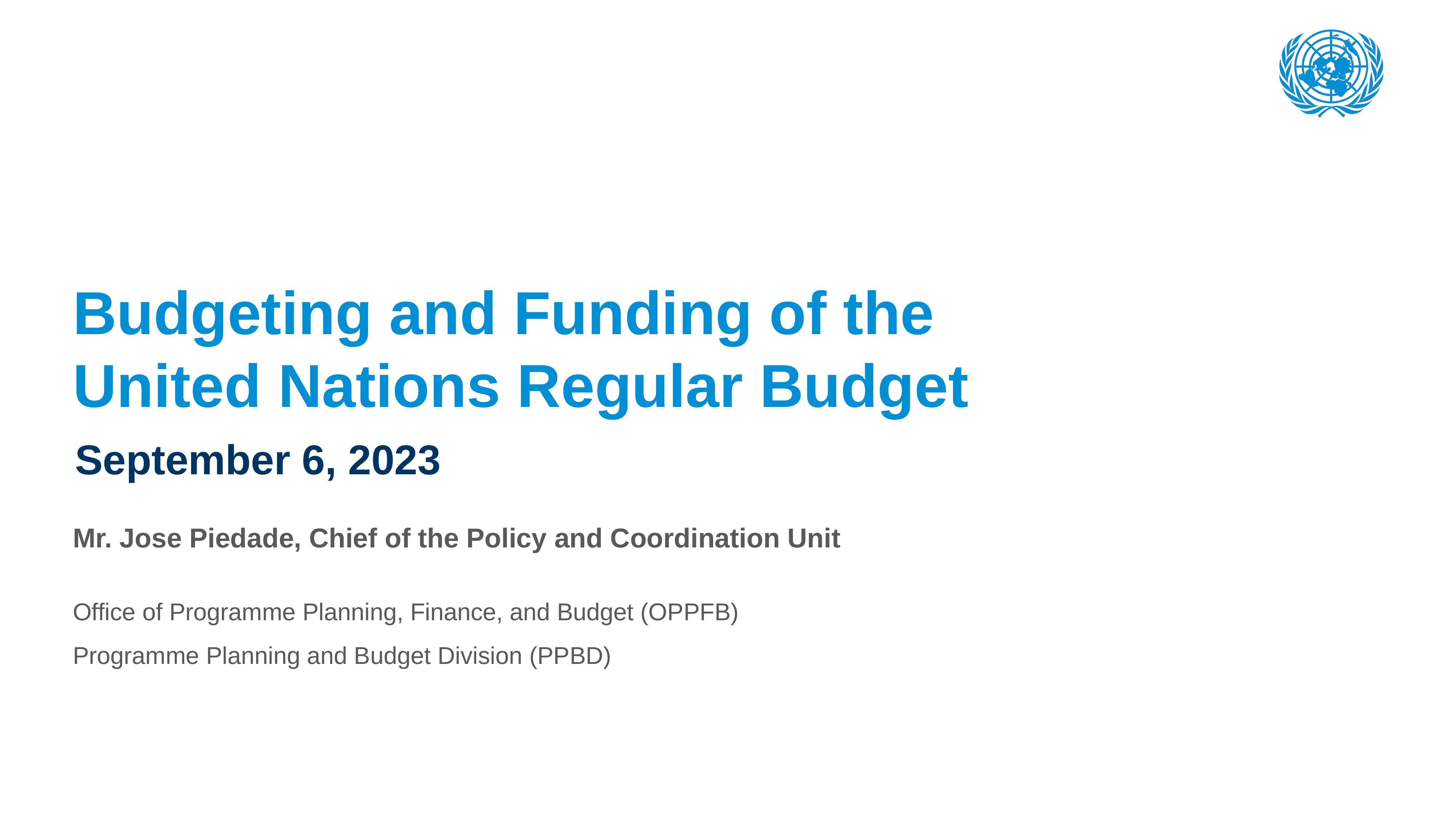

Budgeting and Funding of the
United Nations Regular Budget
September 6, 2023

Mr. Jose Piedade, Chief of the Policy and Coordination Unit

Office of Programme Planning, Finance, and Budget (OPPFB)
Programme Planning and Budget Division (PPBD)